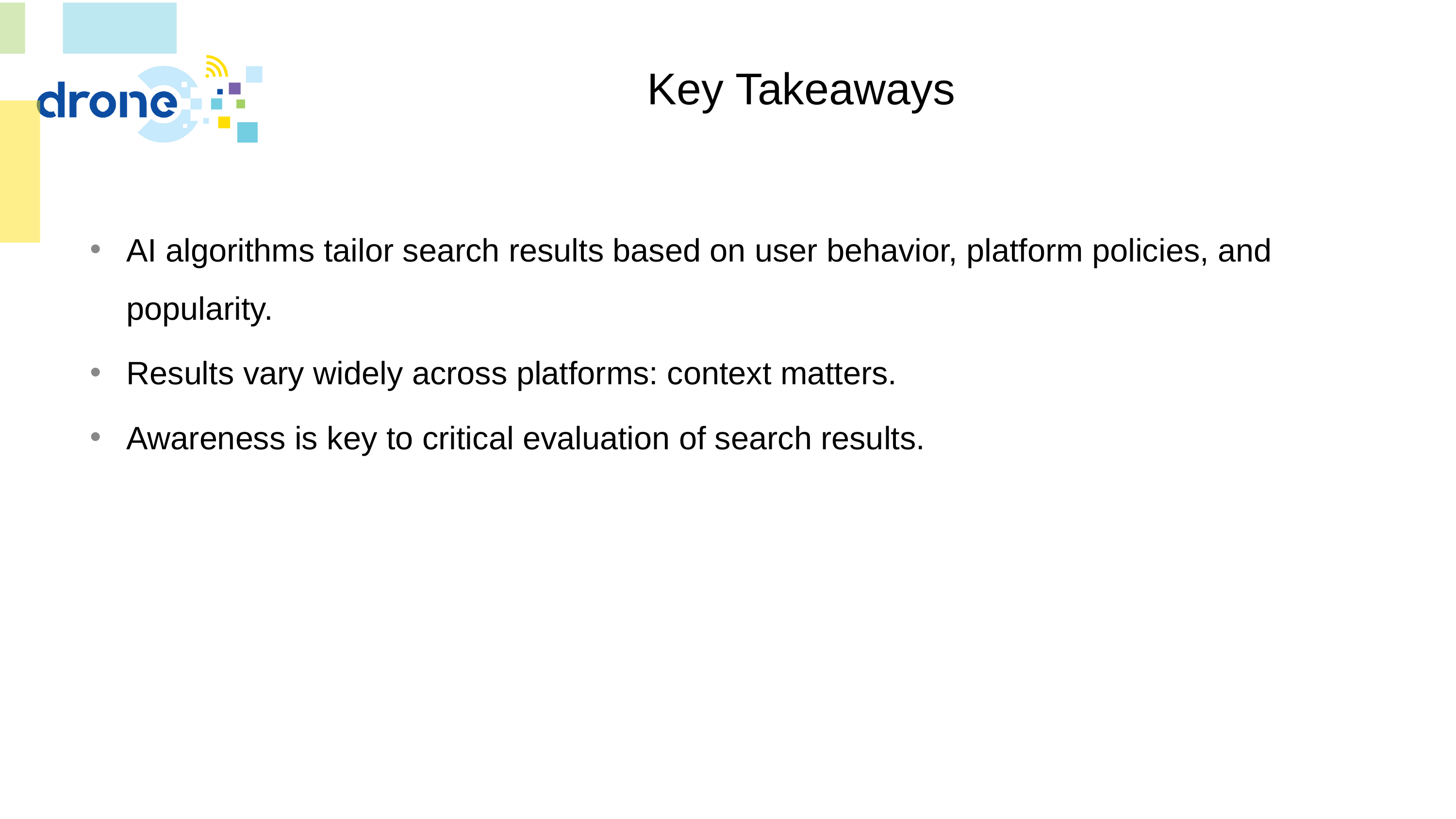

# Key Takeaways

AI algorithms tailor search results based on user behavior, platform policies, and popularity.
Results vary widely across platforms: context matters.
Awareness is key to critical evaluation of search results.